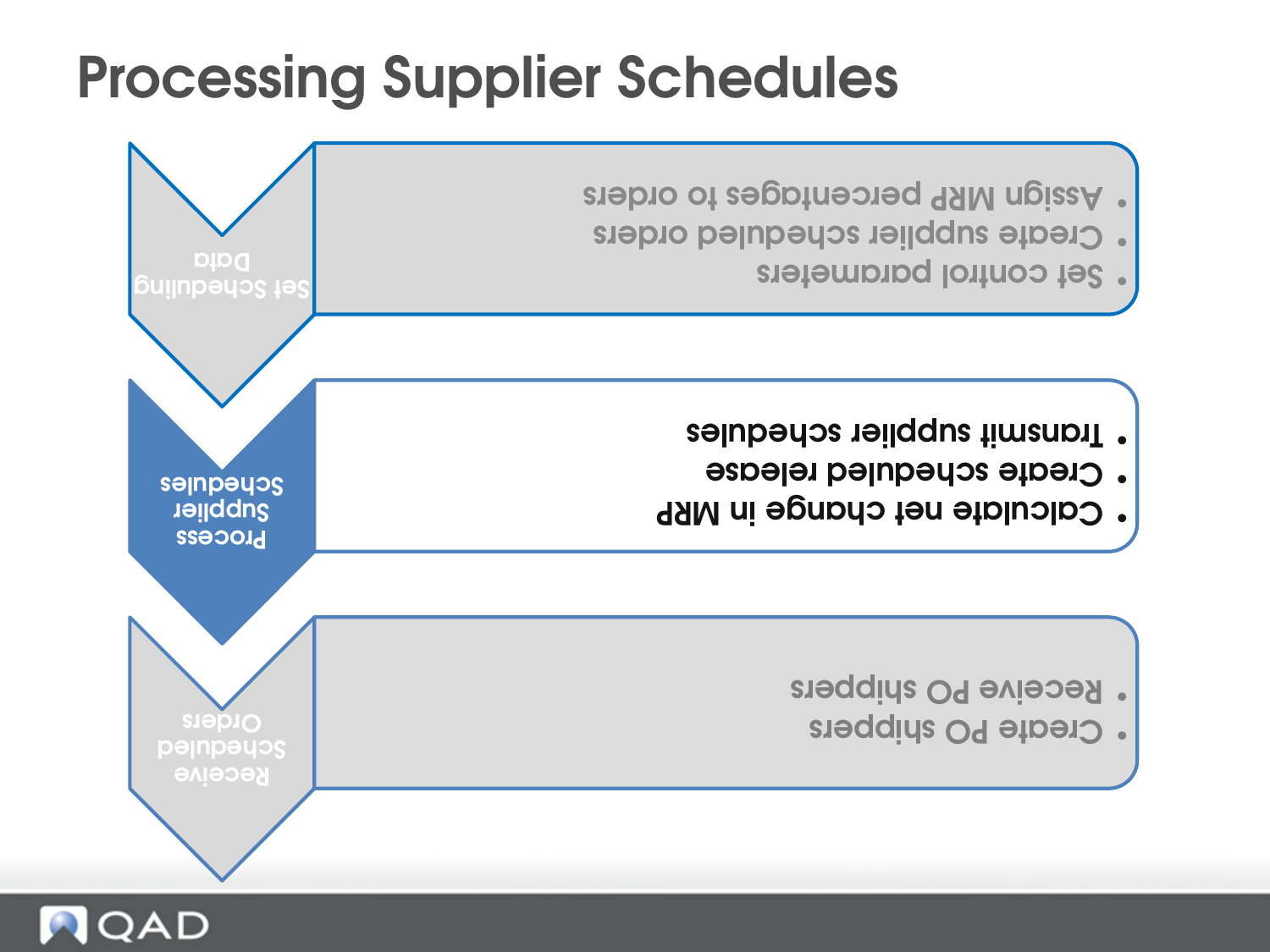

# Processing Supplier Schedules
Set Scheduling Data
Set control parameters
Create supplier scheduled orders
Assign MRP percentages to orders
Process Supplier Schedules
Calculate net change in MRP
Create scheduled release
Transmit supplier schedules
Receive Scheduled Orders
Create PO shippers
Receive PO shippers